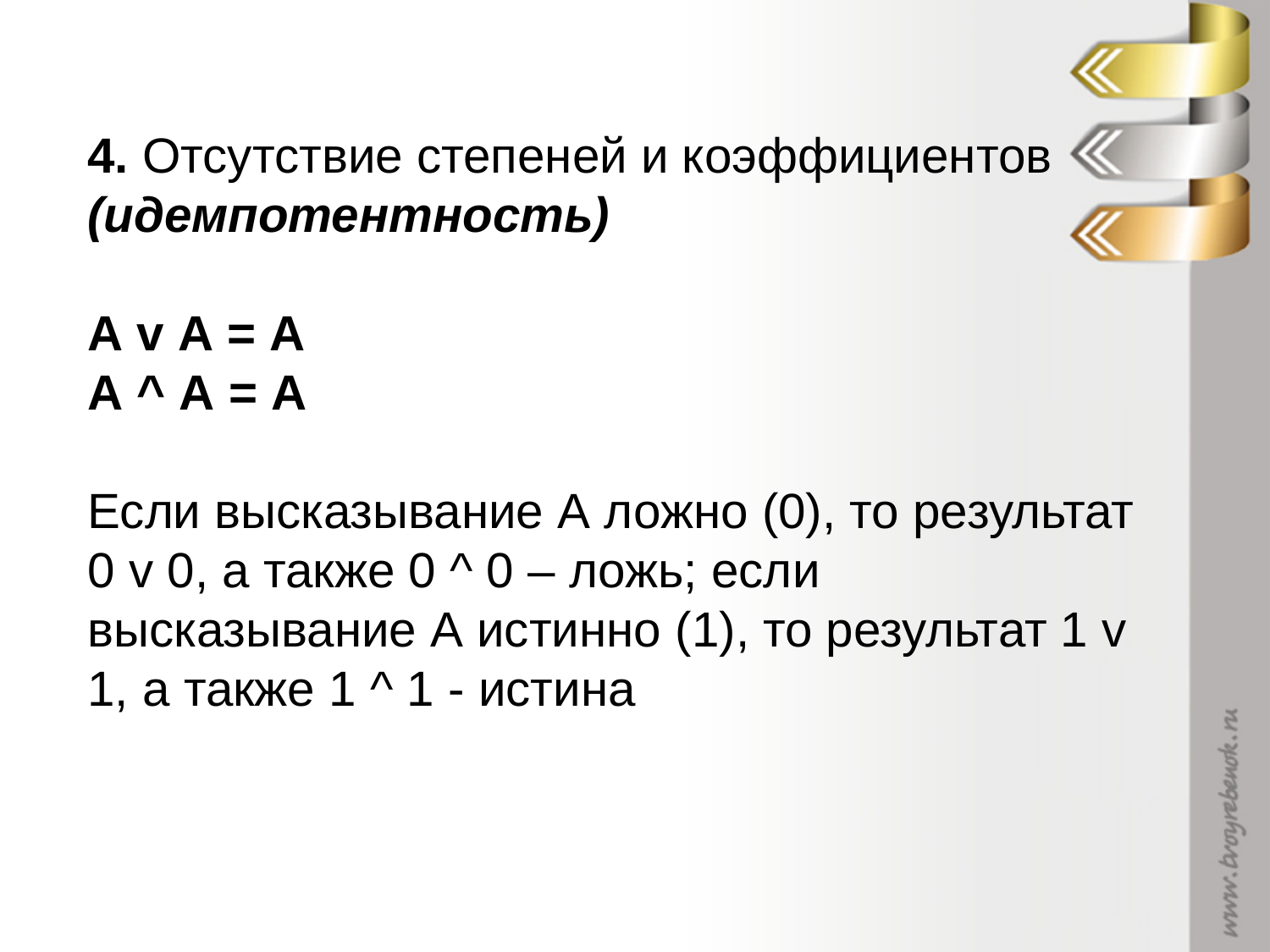

4. Отсутствие степеней и коэффициентов (идемпотентность)

А v А = А
А ^ А = А

Если высказывание А ложно (0), то результат 0 v 0, а также 0 ^ 0 – ложь; если высказывание А истинно (1), то результат 1 v 1, а также 1 ^ 1 - истина